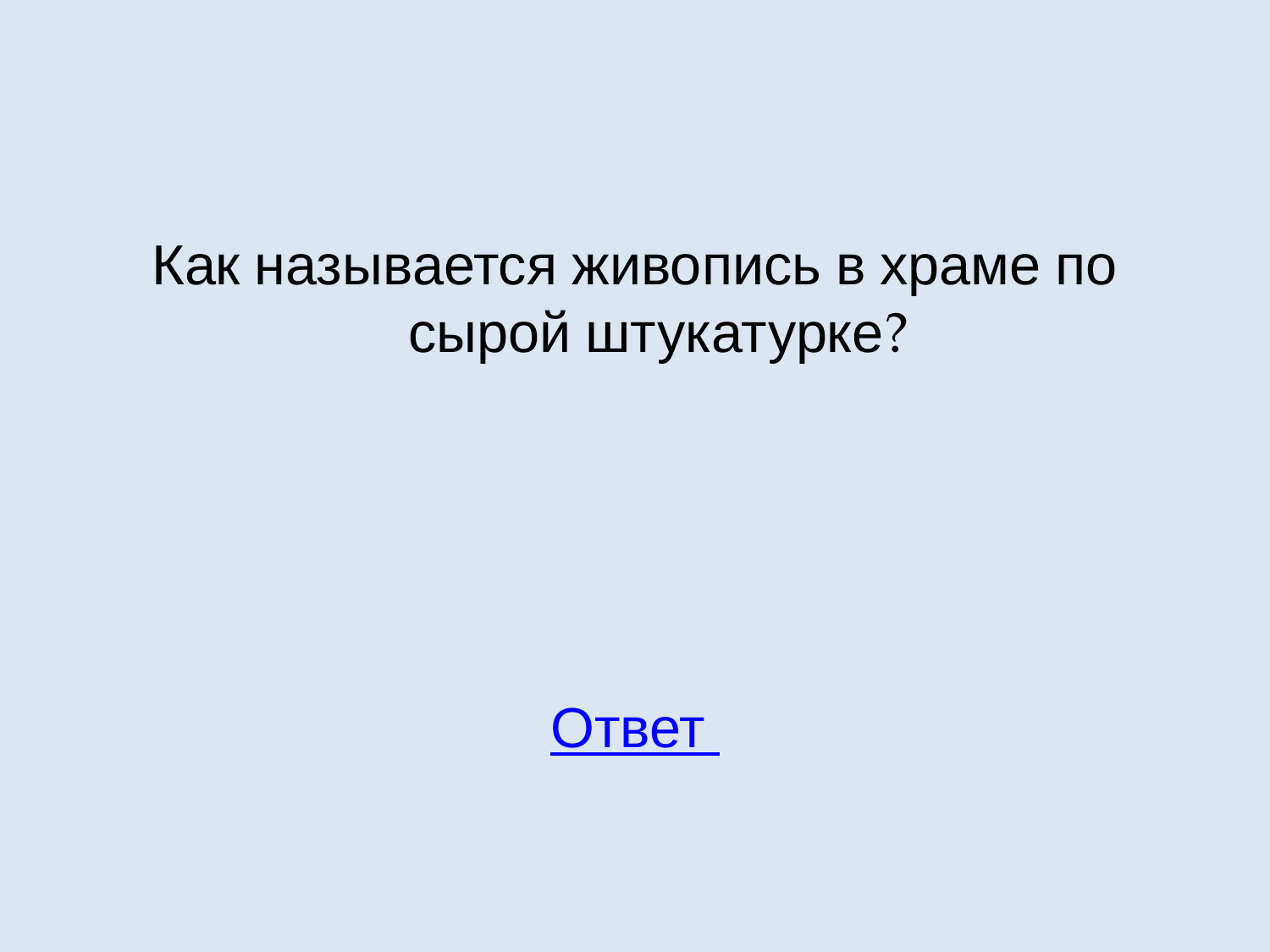

#
Как называется живопись в храме по сырой штукатурке?

Ответ